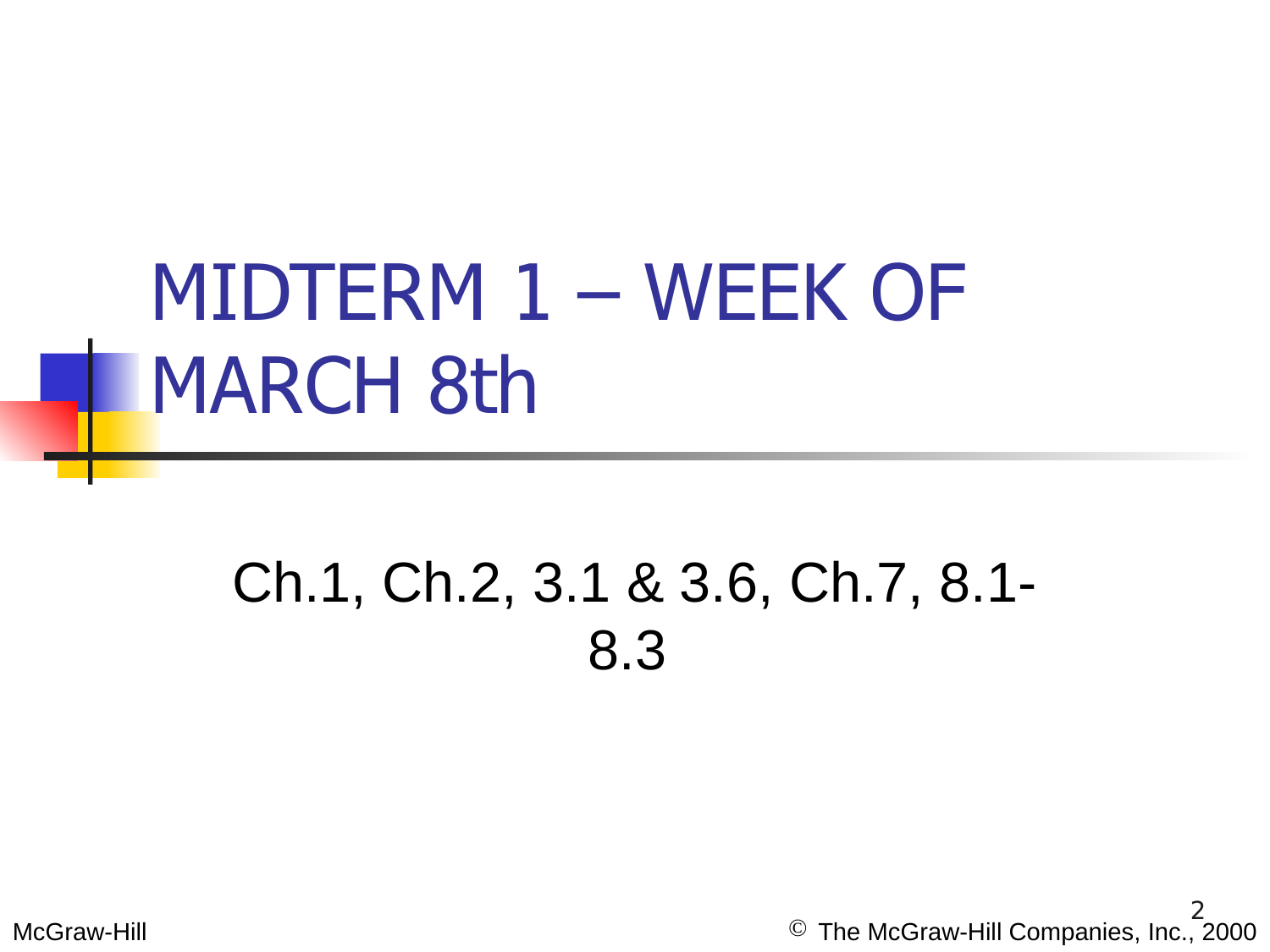

# MIDTERM 1 – WEEK OF MARCH 8th
Ch.1, Ch.2, 3.1 & 3.6, Ch.7, 8.1-8.3
2